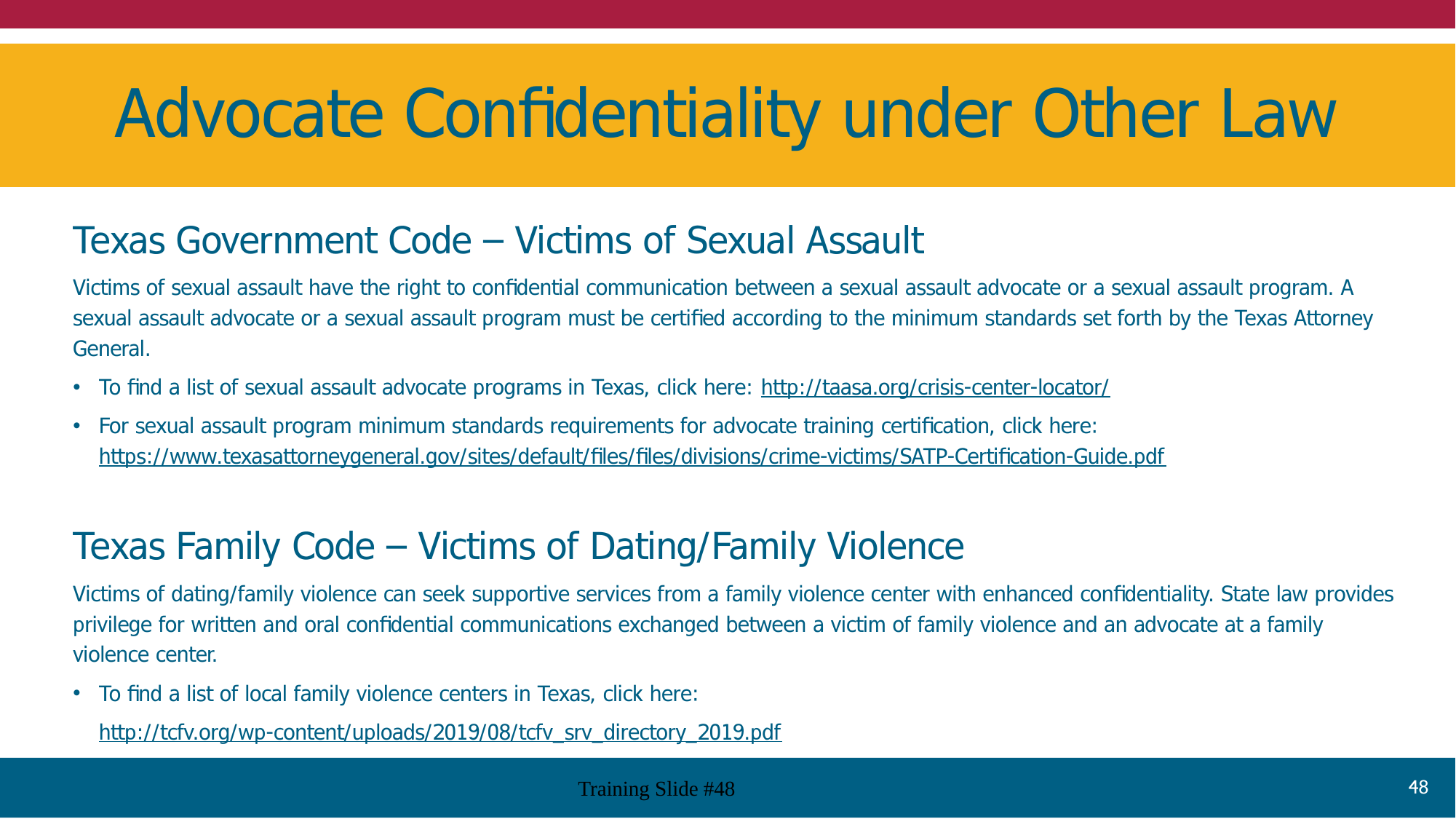

# Advocate Confidentiality under Other Law
Texas Government Code – Victims of Sexual Assault
Victims of sexual assault have the right to confidential communication between a sexual assault advocate or a sexual assault program. A sexual assault advocate or a sexual assault program must be certified according to the minimum standards set forth by the Texas Attorney General.
To find a list of sexual assault advocate programs in Texas, click here: http://taasa.org/crisis-center-locator/
For sexual assault program minimum standards requirements for advocate training certification, click here: https://www.texasattorneygeneral.gov/sites/default/files/files/divisions/crime-victims/SATP-Certification-Guide.pdf

Texas Family Code – Victims of Dating/Family Violence
Victims of dating/family violence can seek supportive services from a family violence center with enhanced confidentiality. State law provides privilege for written and oral confidential communications exchanged between a victim of family violence and an advocate at a family violence center.
To find a list of local family violence centers in Texas, click here:
http://tcfv.org/wp-content/uploads/2019/08/tcfv_srv_directory_2019.pdf

48
Training Slide #48
This Photo by Unknown Author is licensed under CC BY-SA